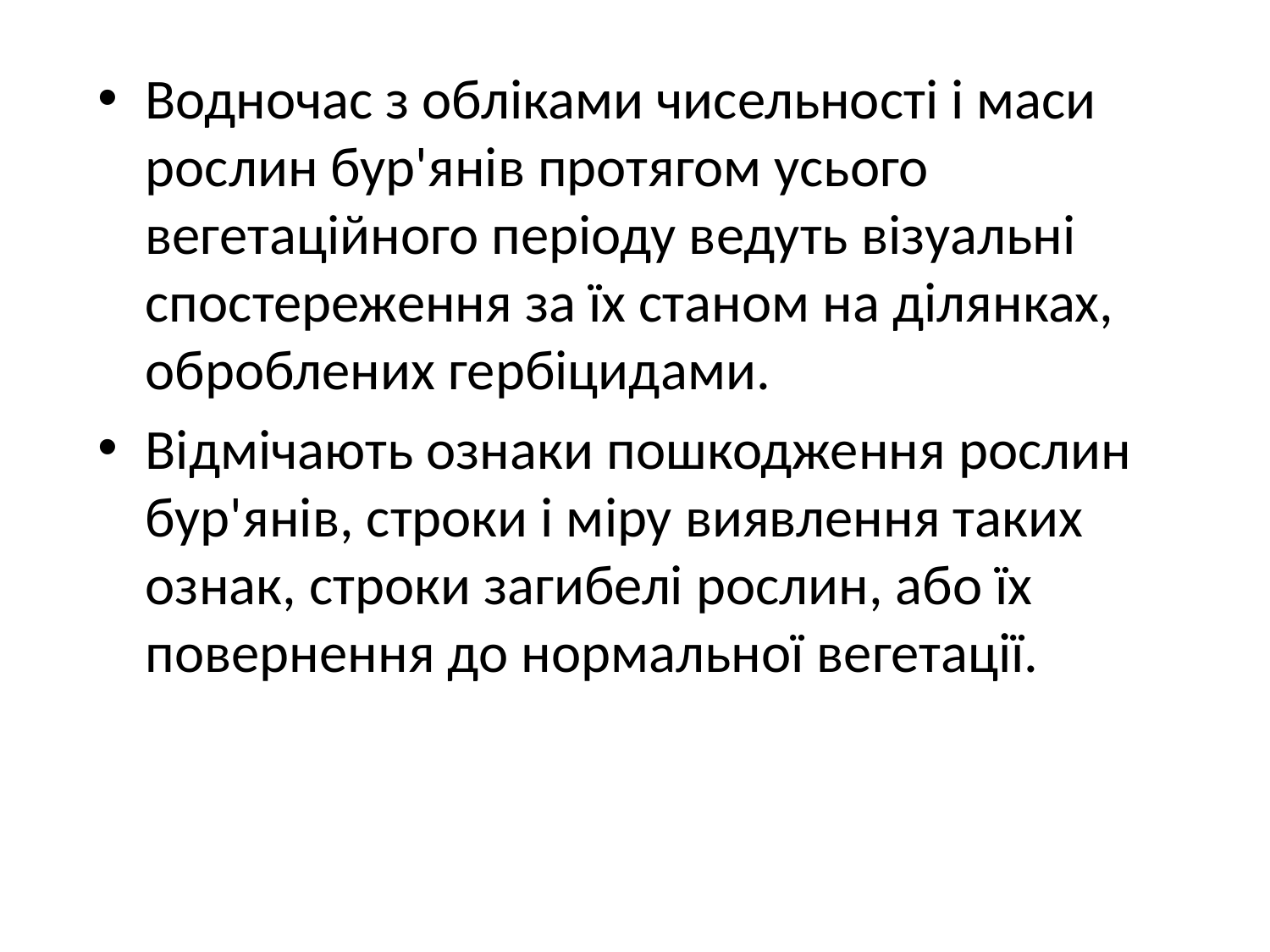

Водночас з обліками чисельності і маси рослин бур'янів протягом усього вегетаційного періоду ведуть візуальні спостереження за їх станом на ділянках, оброблених гербіцидами.
Відмічають ознаки пошкодження рослин бур'янів, строки і міру виявлення таких ознак, строки загибелі рослин, або їх повернення до нормальної вегетації.